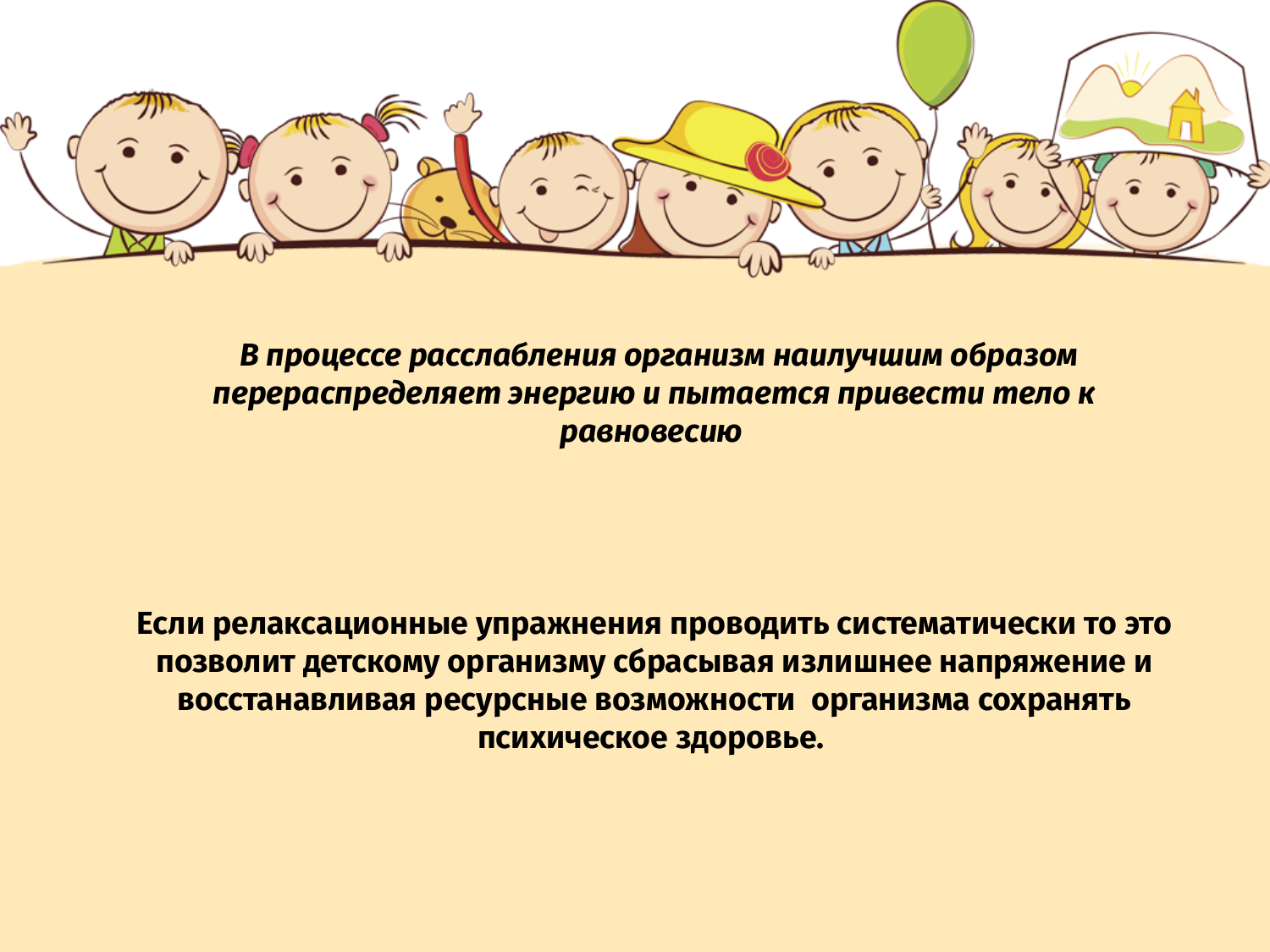

# В процессе расслабления организм наилучшим образом перераспределяет энергию и пытается привести тело к равновесию
Если релаксационные упражнения проводить систематически то это позволит детскому организму сбрасывая излишнее напряжение и восстанавливая ресурсные возможности  организма сохранять психическое здоровье.